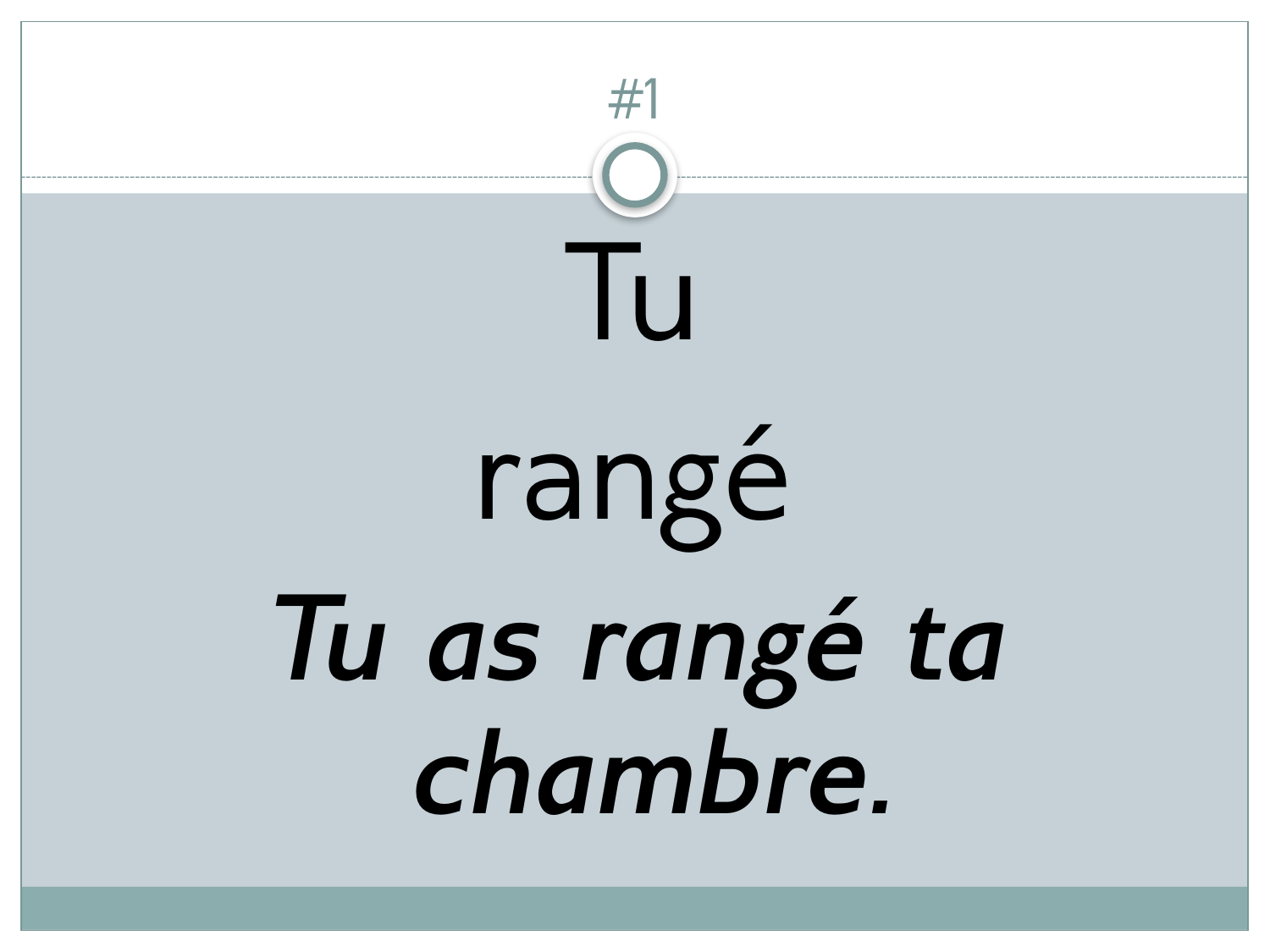

# #1
Tu
rangé
Tu as rangé ta chambre.